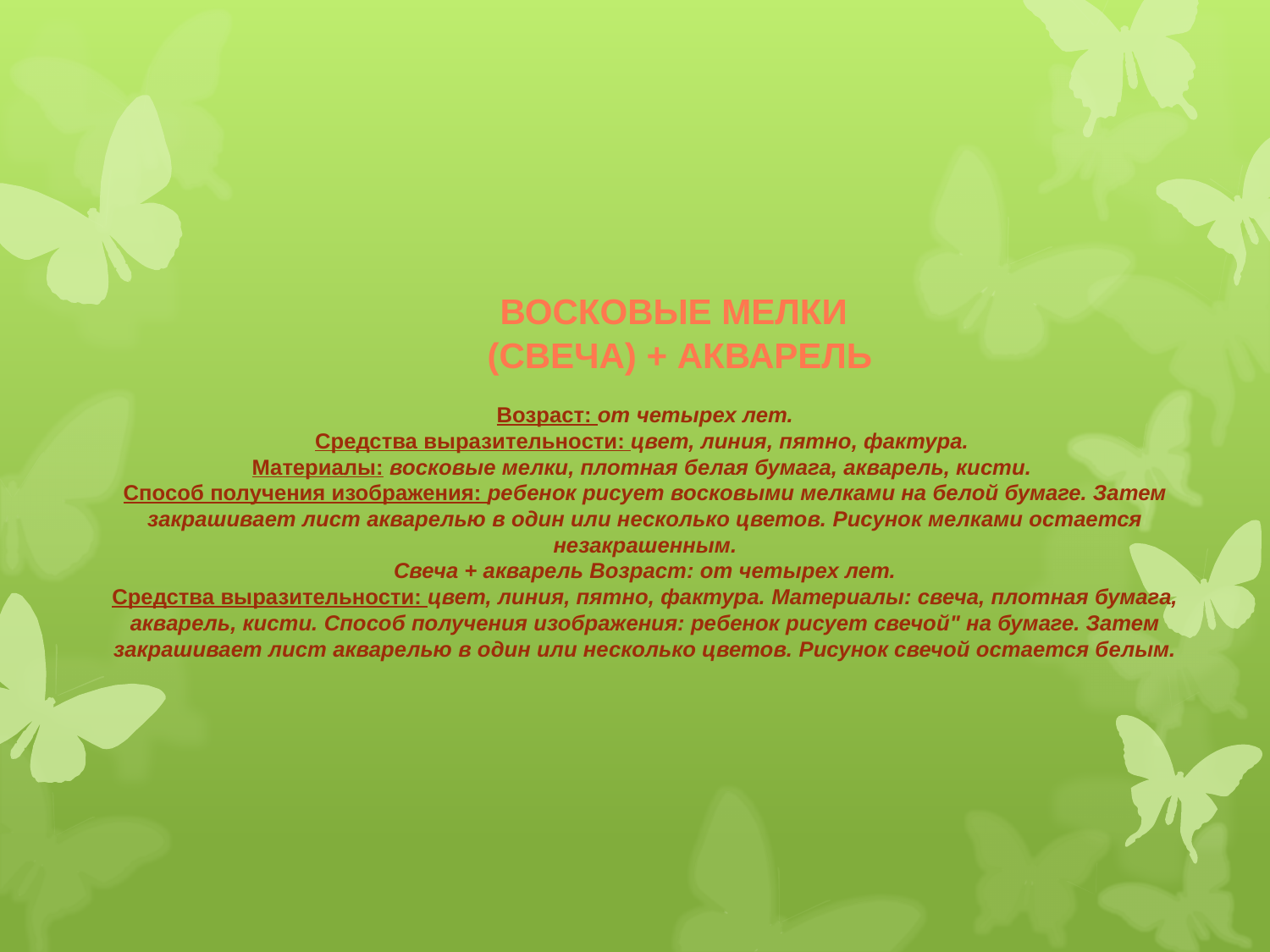

# Восковые мелки (свеча) + акварель Возраст: от четырех лет. Средства выразительности: цвет, линия, пятно, фактура. Материалы: восковые мелки, плотная белая бумага, акварель, кисти. Способ получения изображения: ребенок рисует восковыми мелками на белой бумаге. Затем закрашивает лист акварелью в один или несколько цветов. Рисунок мелками остается незакрашенным. Свеча + акварель Возраст: от четырех лет. Средства выразительности: цвет, линия, пятно, фактура. Материалы: свеча, плотная бумага, акварель, кисти. Способ получения изображения: ребенок рисует свечой" на бумаге. Затем закрашивает лист акварелью в один или несколько цветов. Рисунок свечой остается белым.